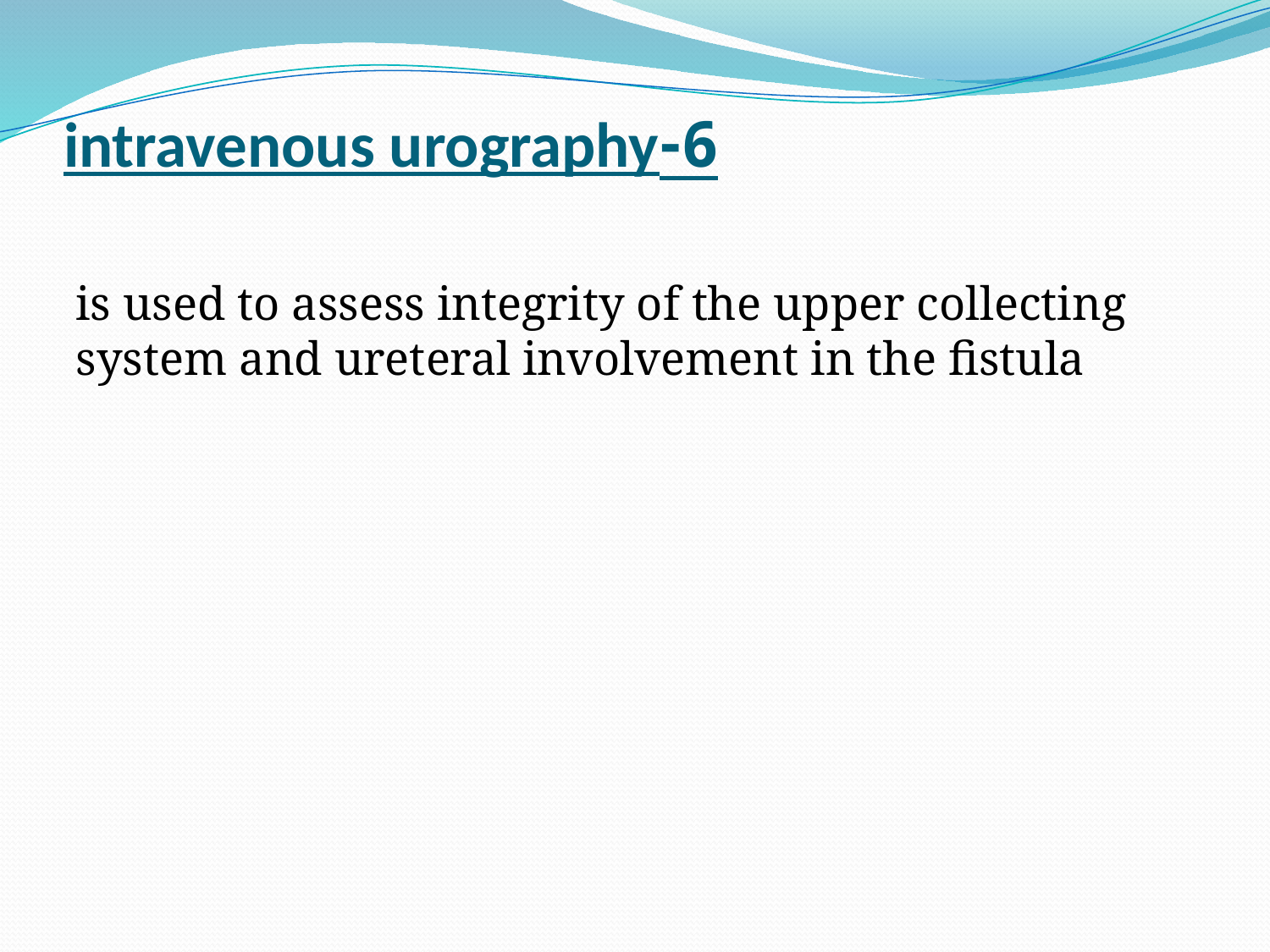

# 6-intravenous urography
is used to assess integrity of the upper collecting system and ureteral involvement in the fistula